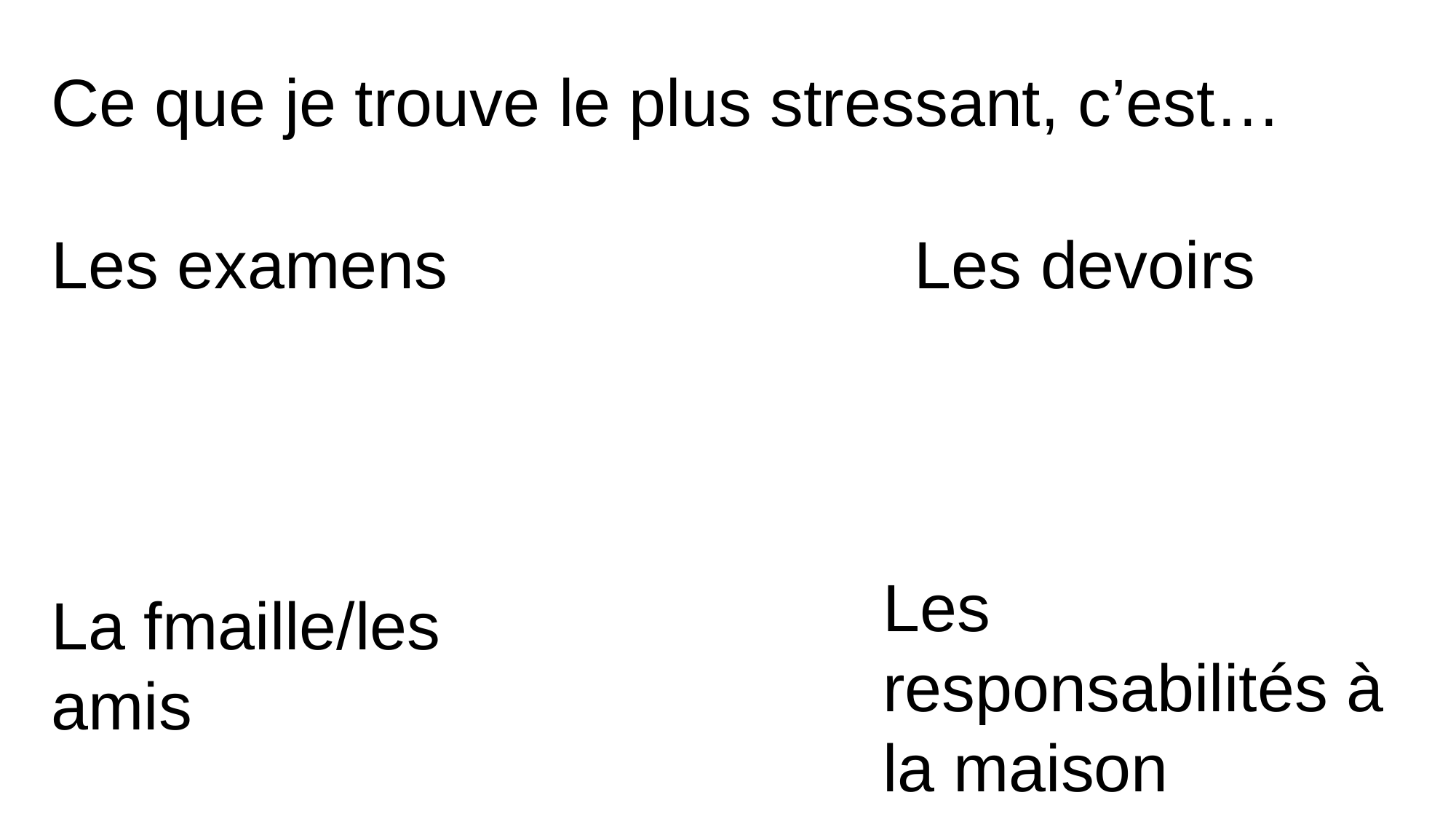

Ce que je trouve le plus stressant, c’est…
Les devoirs
Les examens
Les responsabilités à la maison
La fmaille/les amis